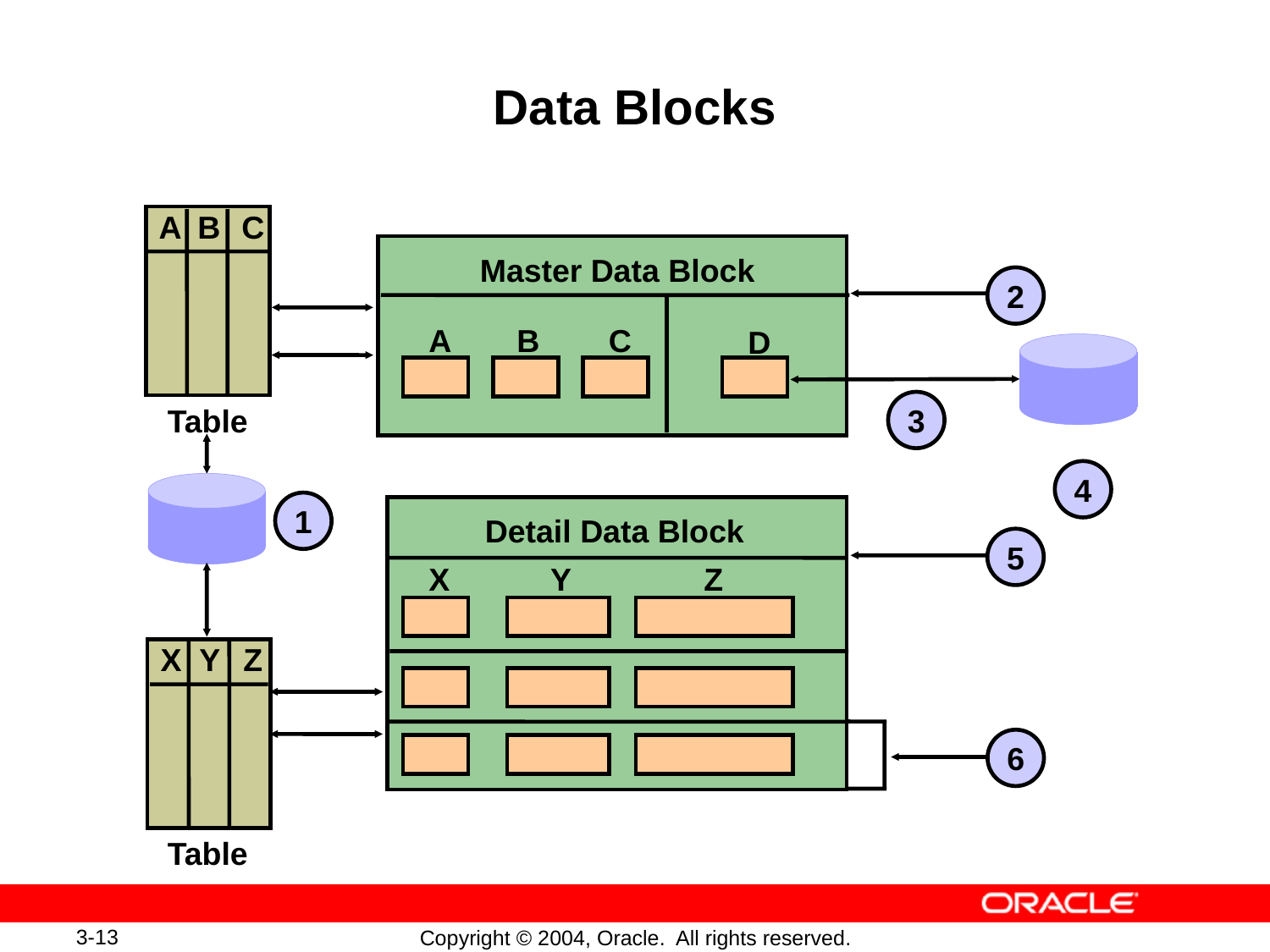

# Data Blocks
A
B
C

Master Data Block

2

A
B
C
D

3
Table

4

1

Detail Data Block
5
X
Y
Z

X
Y
Z

6

Table